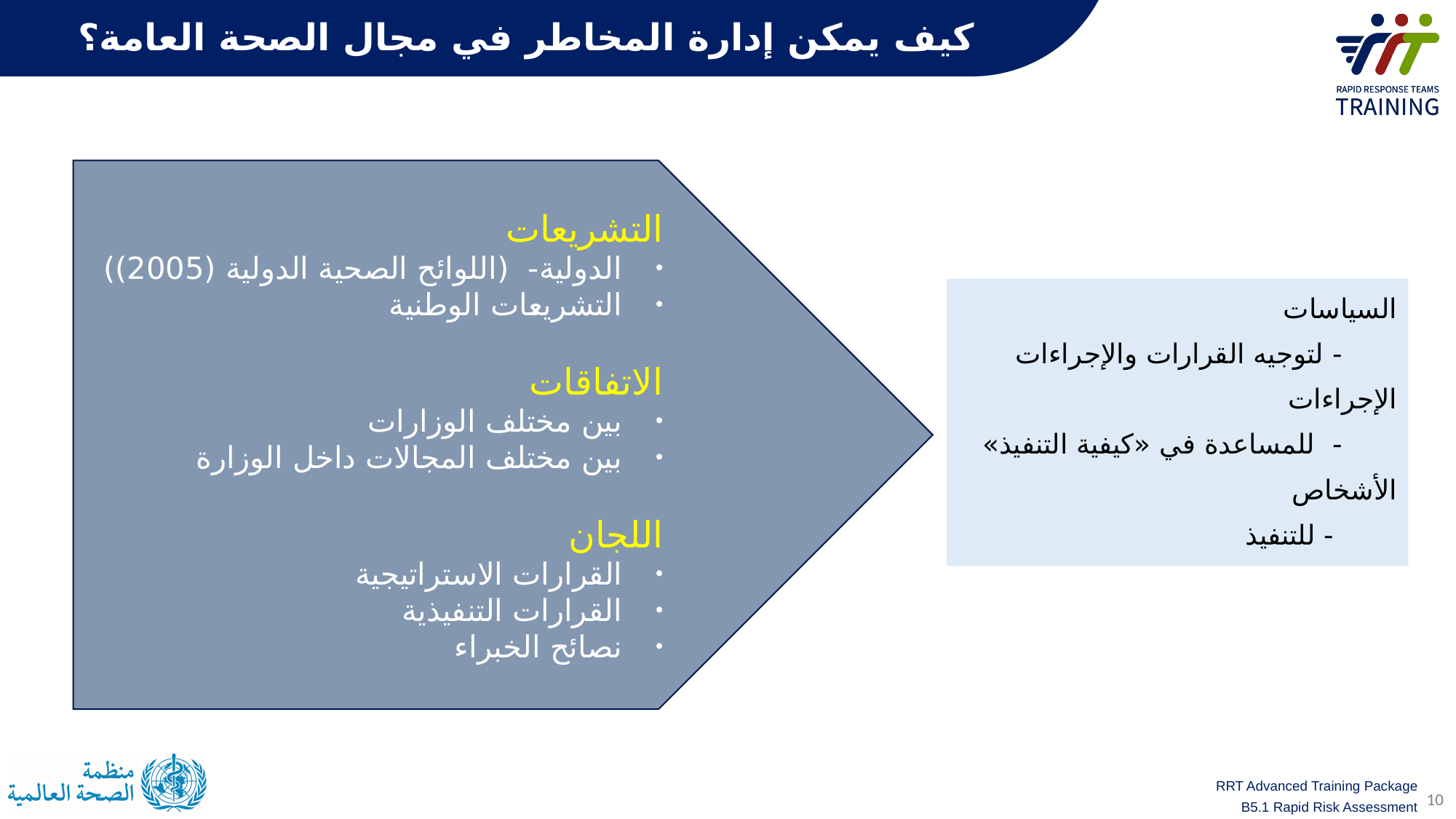

كيف يمكن إدارة المخاطر في مجال الصحة العامة؟

التشريعات
الدولية-  (اللوائح الصحية الدولية (2005))
التشريعات الوطنية

الاتفاقات
بين مختلف الوزارات
بين مختلف المجالات داخل الوزارة

اللجان
القرارات الاستراتيجية
القرارات التنفيذية
نصائح الخبراء

السياسات
- لتوجيه القرارات والإجراءات
الإجراءات
-  للمساعدة في «كيفية التنفيذ»
الأشخاص
 - للتنفيذ